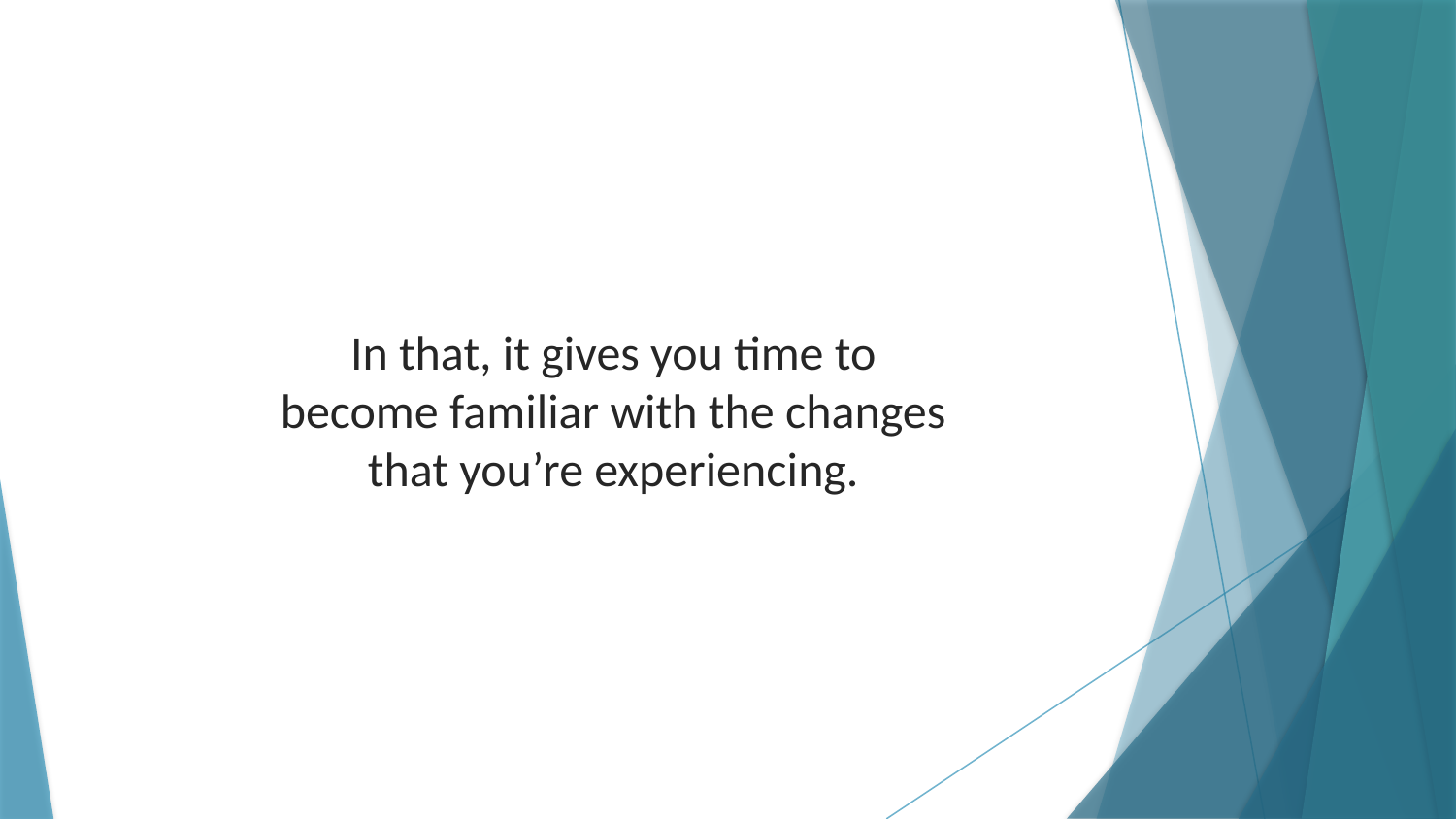

In that, it gives you time to become familiar with the changes that you’re experiencing.